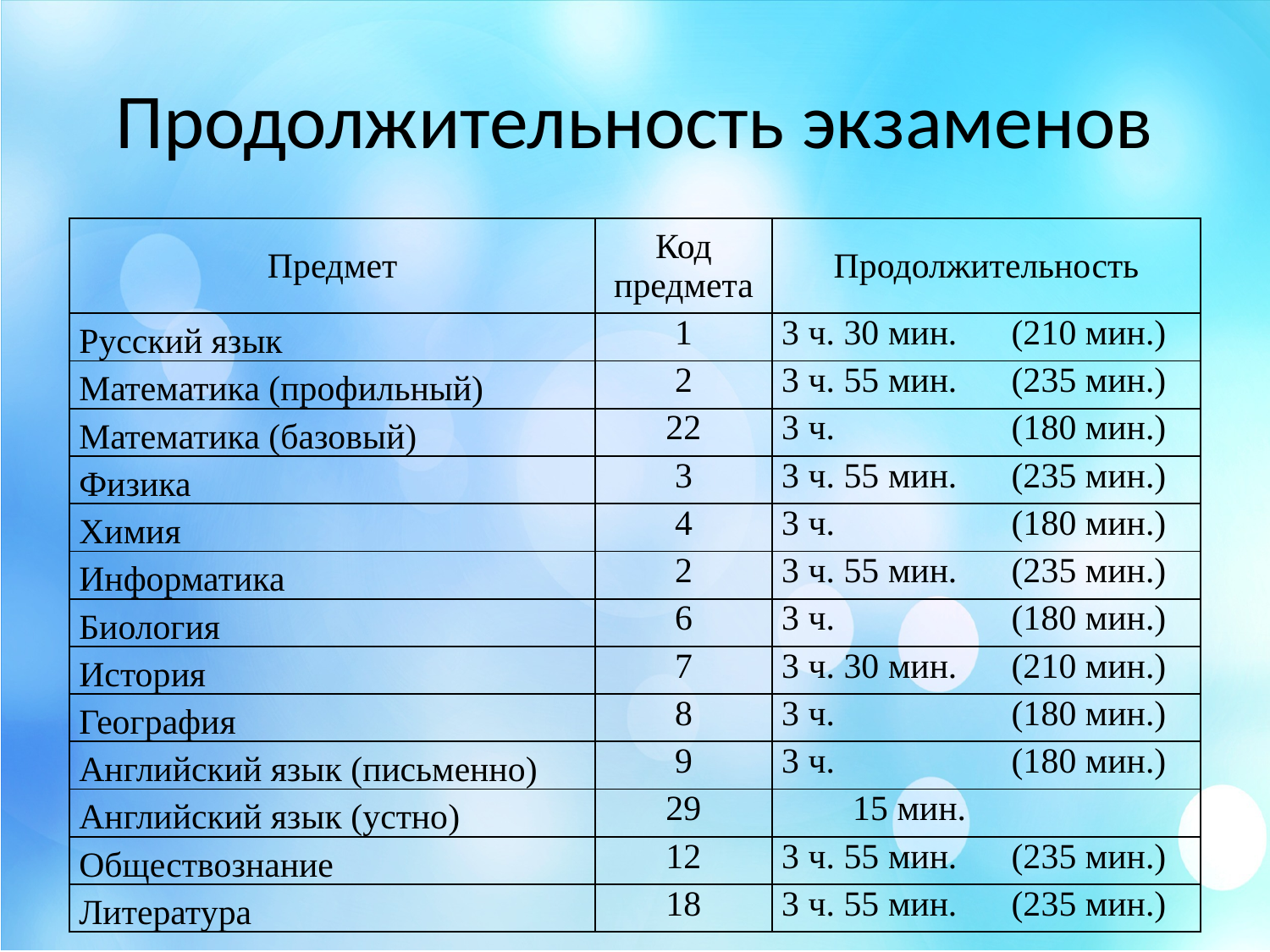

# Продолжительность экзаменов
| Предмет | Код предмета | Продолжительность |  |
| --- | --- | --- | --- |
| Русский язык | 1 | 3 ч. 30 мин. | (210 мин.) |
| Математика (профильный) | 2 | 3 ч. 55 мин. | (235 мин.) |
| Математика (базовый) | 22 | 3 ч. | (180 мин.) |
| Физика | 3 | 3 ч. 55 мин. | (235 мин.) |
| Химия | 4 | 3 ч. | (180 мин.) |
| Информатика | 2 | 3 ч. 55 мин. | (235 мин.) |
| Биология | 6 | 3 ч. | (180 мин.) |
| История | 7 | 3 ч. 30 мин. | (210 мин.) |
| География | 8 | 3 ч. | (180 мин.) |
| Английский язык (письменно) | 9 | 3 ч. | (180 мин.) |
| Английский язык (устно) | 29 | 15 мин. |  |
| Обществознание | 12 | 3 ч. 55 мин. | (235 мин.) |
| Литература | 18 | 3 ч. 55 мин. | (235 мин.) |